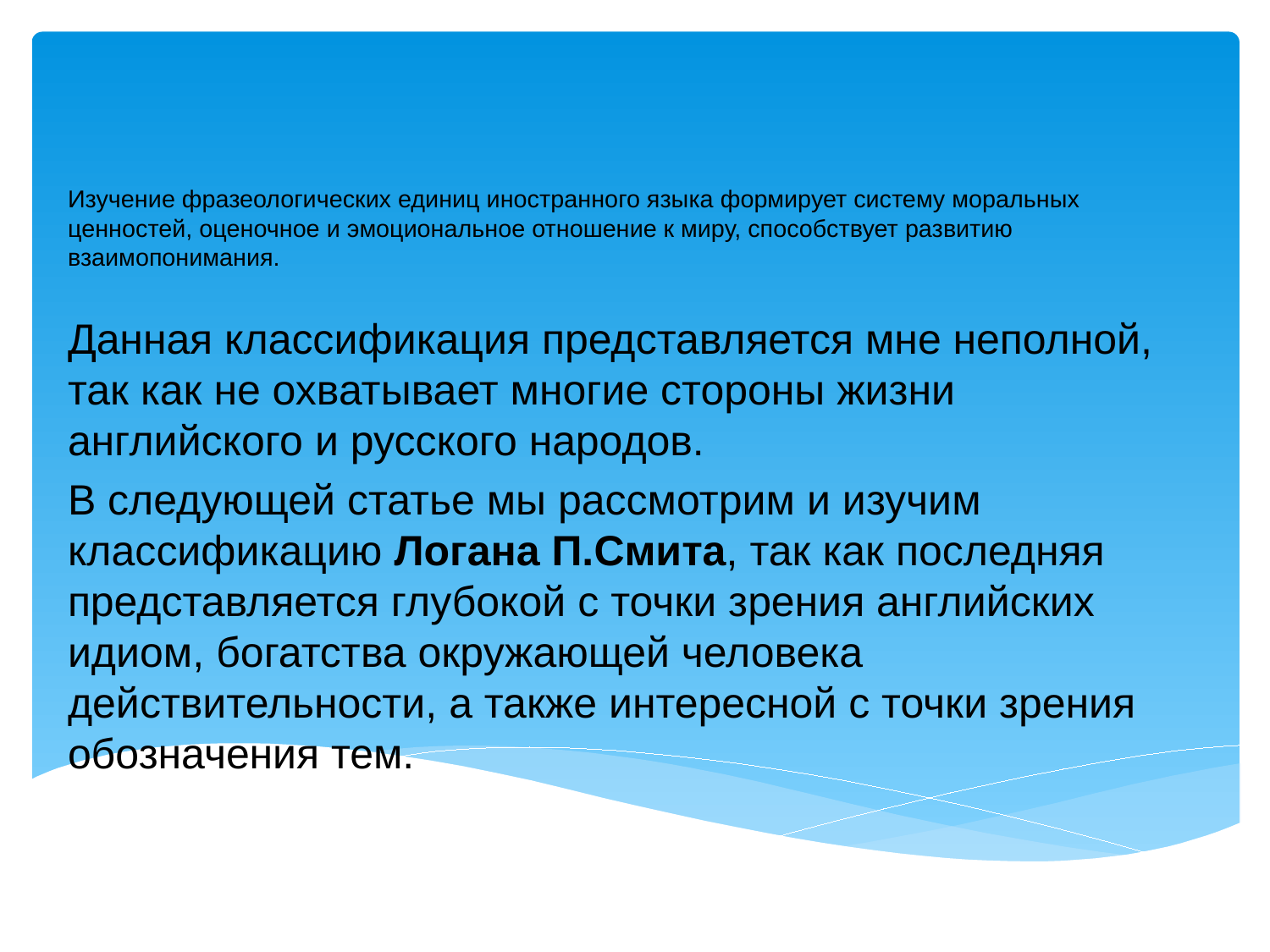

# Изучение фразеологических единиц иностранного языка формирует систему моральных ценностей, оценочное и эмоциональное отношение к миру, способствует развитию взаимопонимания.

Данная классификация представляется мне неполной, так как не охватывает многие стороны жизни английского и русского народов.
В следующей статье мы рассмотрим и изучим классификацию Логана П.Смита, так как последняя представляется глубокой с точки зрения английских идиом, богатства окружающей человека действительности, а также интересной с точки зрения обозначения тем.